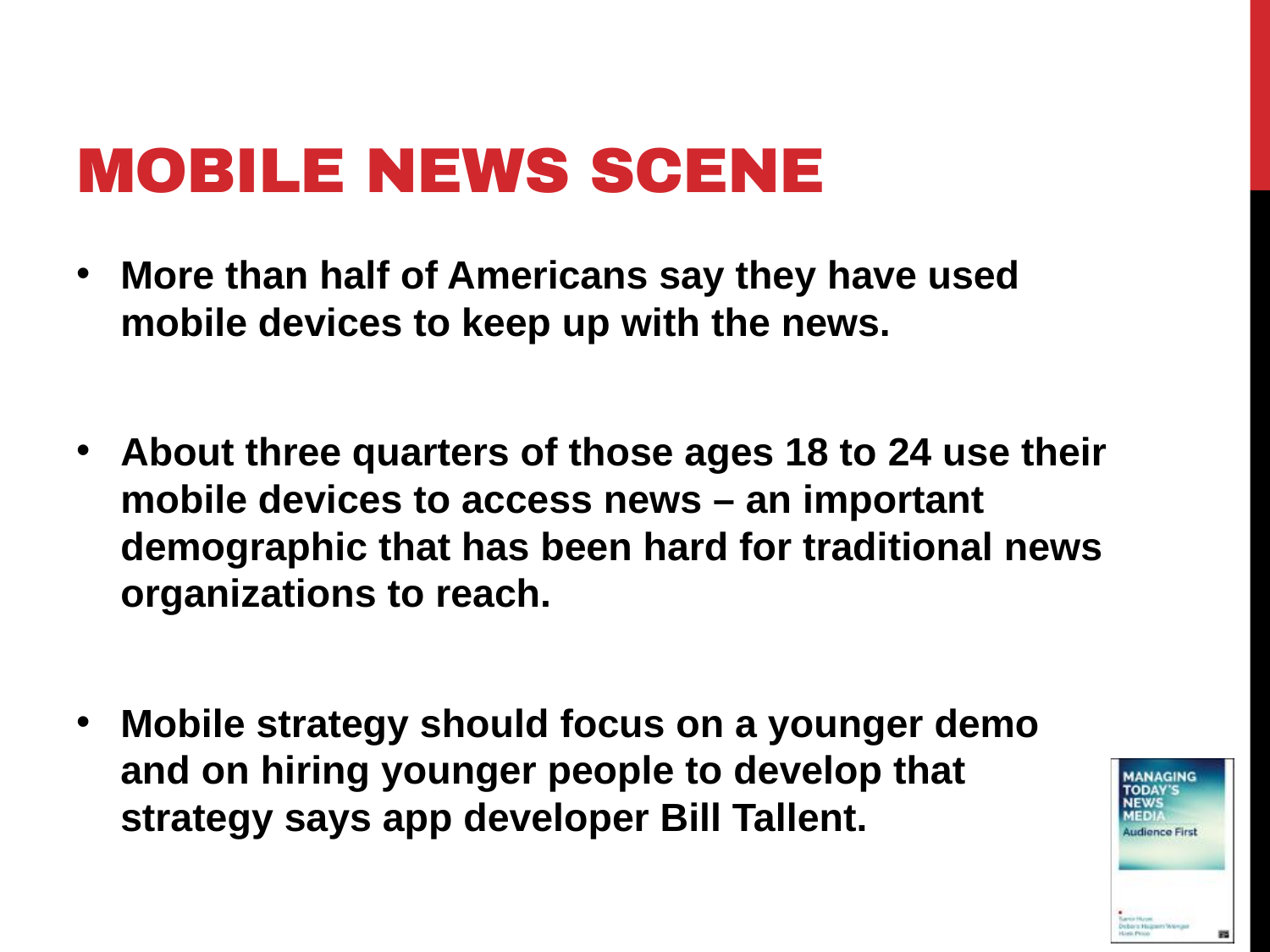

# mobile News Scene
More than half of Americans say they have used mobile devices to keep up with the news.

About three quarters of those ages 18 to 24 use their mobile devices to access news – an important demographic that has been hard for traditional news organizations to reach.

Mobile strategy should focus on a younger demo and on hiring younger people to develop that strategy says app developer Bill Tallent.